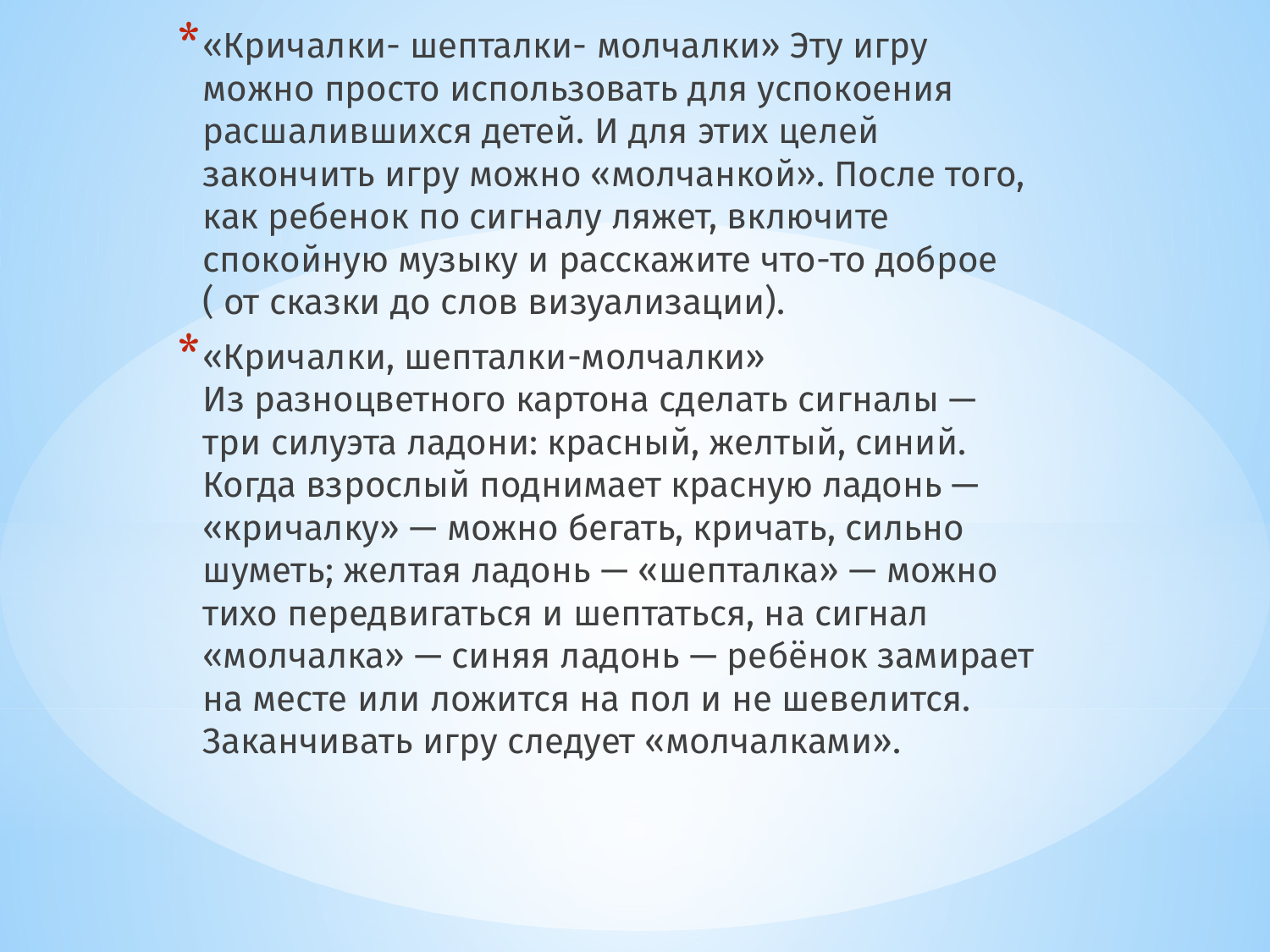

«Кричалки- шепталки- молчалки» Эту игру можно просто использовать для успокоения расшалившихся детей. И для этих целей закончить игру можно «молчанкой». После того, как ребенок по сигналу ляжет, включите спокойную музыку и расскажите что-то доброе ( от сказки до слов визуализации).
«Кричалки, шепталки-молчалки»
Из разноцветного картона сделать сигналы — три силуэта ладони: красный, желтый, синий. Когда взрослый поднимает красную ладонь — «кричалку» — можно бегать, кричать, сильно шуметь; желтая ладонь — «шепталка» — можно тихо передвигаться и шептаться, на сигнал «молчалка» — синяя ладонь — ребёнок замирает на месте или ложится на пол и не шевелится. Заканчивать игру следует «молчалками».